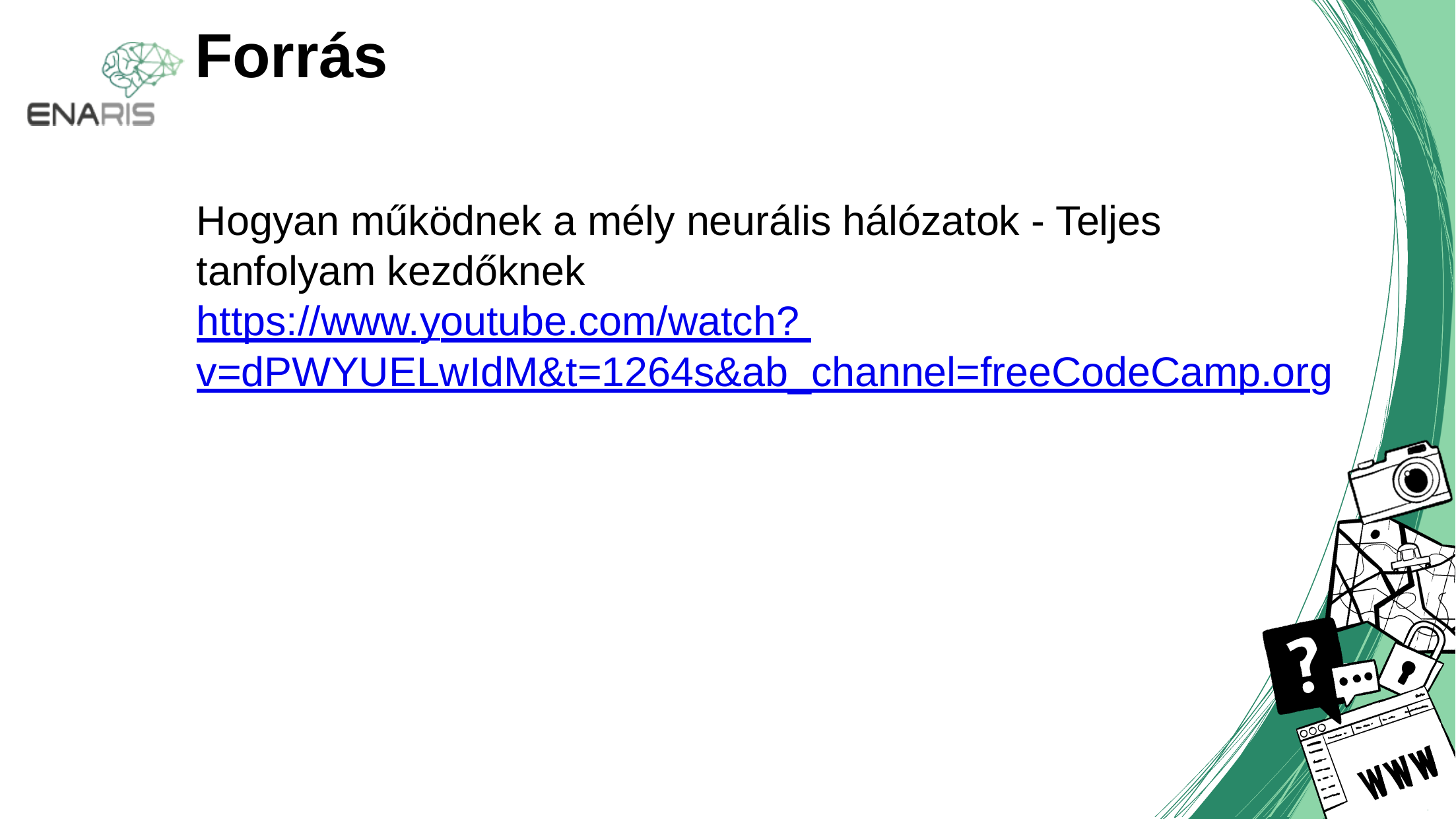

# Forrás
Hogyan működnek a mély neurális hálózatok - Teljes tanfolyam kezdőknek
https://www.youtube.com/watch?  v=dPWYUELwIdM&t=1264s&ab_channel=freeCodeCamp.org